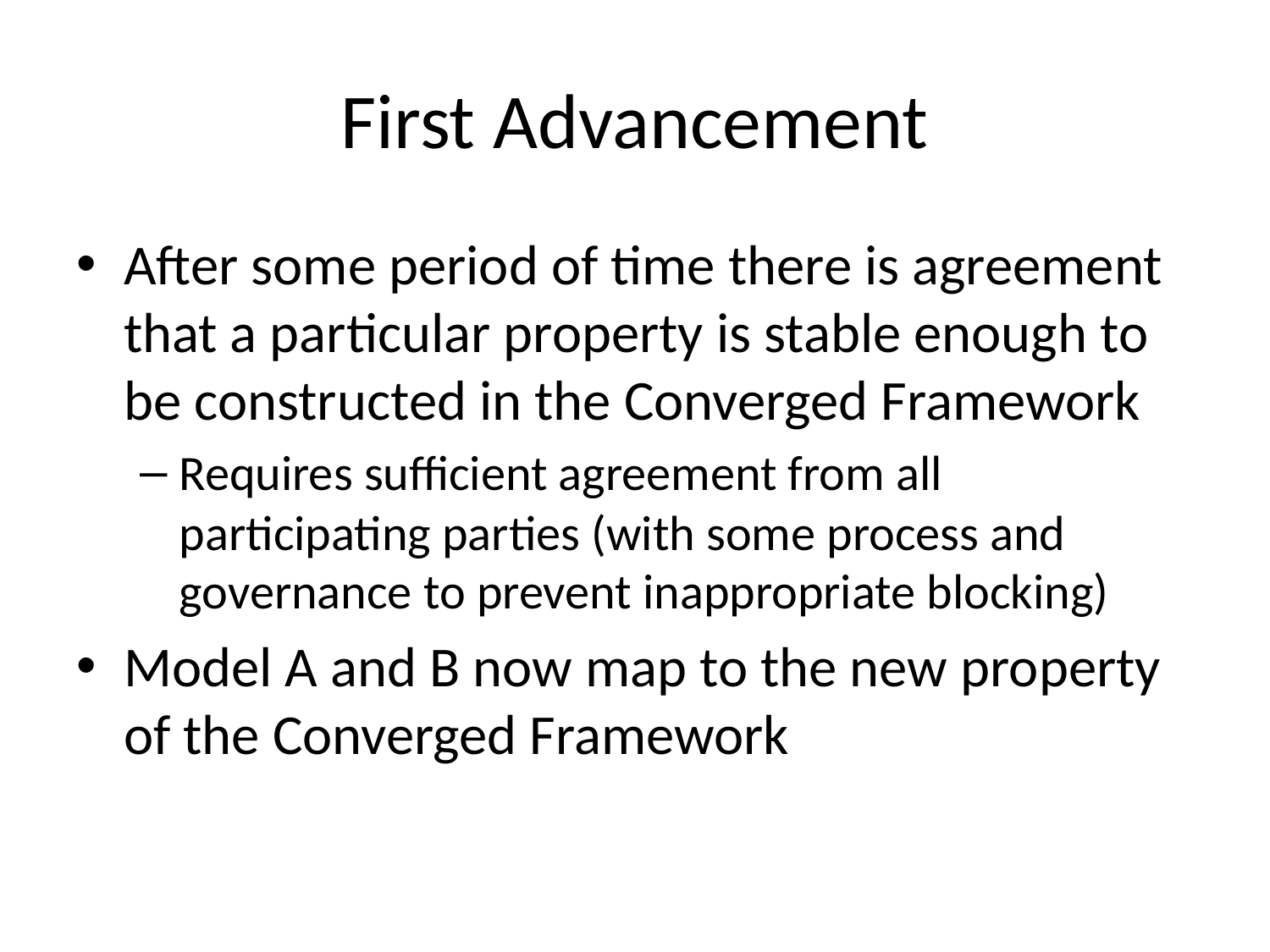

# First Advancement
After some period of time there is agreement that a particular property is stable enough to be constructed in the Converged Framework
Requires sufficient agreement from all participating parties (with some process and governance to prevent inappropriate blocking)
Model A and B now map to the new property of the Converged Framework